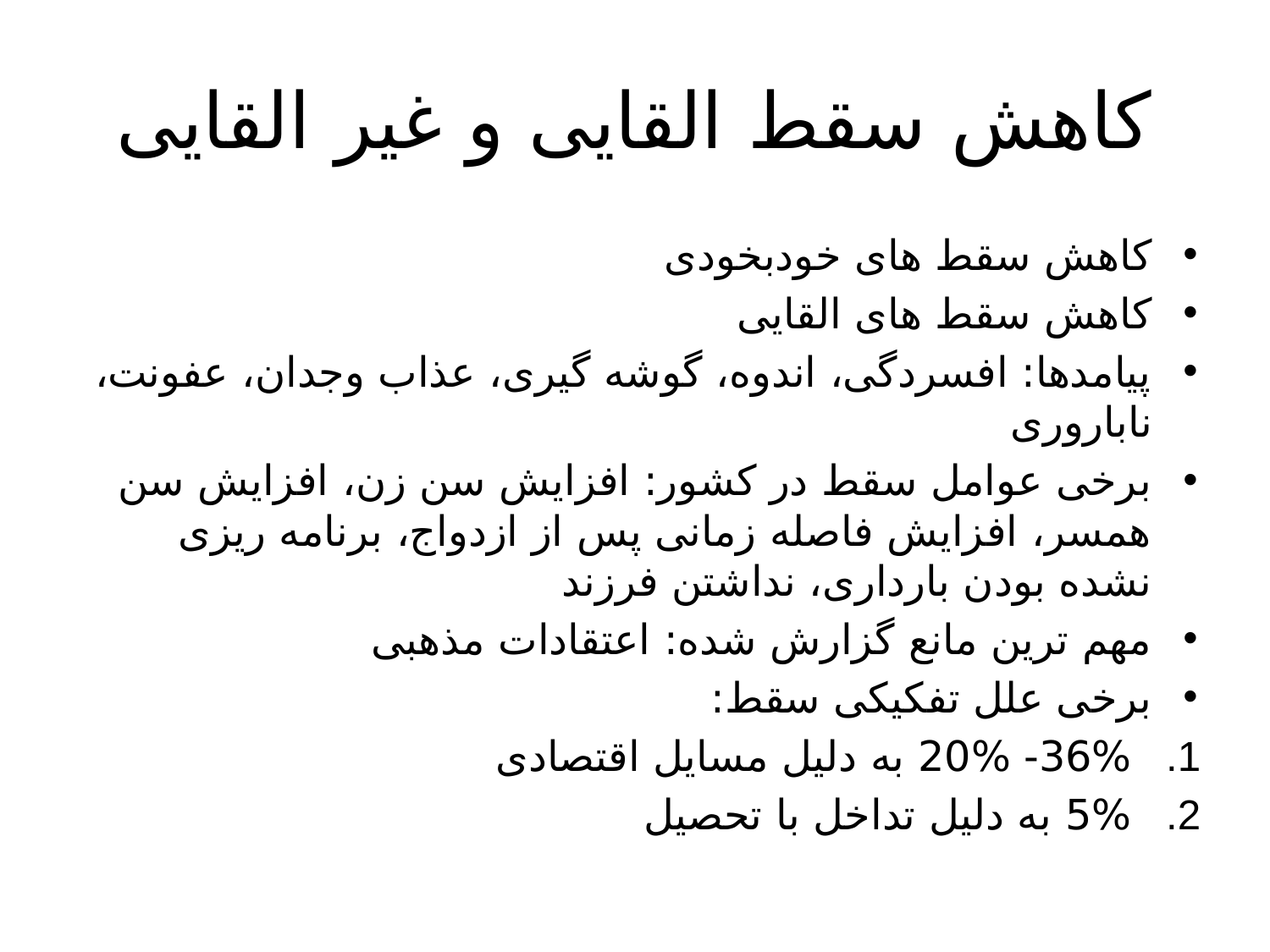

# کاهش سقط القایی و غیر القایی
کاهش سقط های خودبخودی
کاهش سقط های القایی
پیامدها: افسردگی، اندوه، گوشه گیری، عذاب وجدان، عفونت، ناباروری
برخی عوامل سقط در کشور: افزایش سن زن، افزایش سن همسر، افزایش فاصله زمانی پس از ازدواج، برنامه ریزی نشده بودن بارداری، نداشتن فرزند
مهم ترین مانع گزارش شده: اعتقادات مذهبی
برخی علل تفکیکی سقط:
36%- 20% به دلیل مسایل اقتصادی
5% به دلیل تداخل با تحصیل